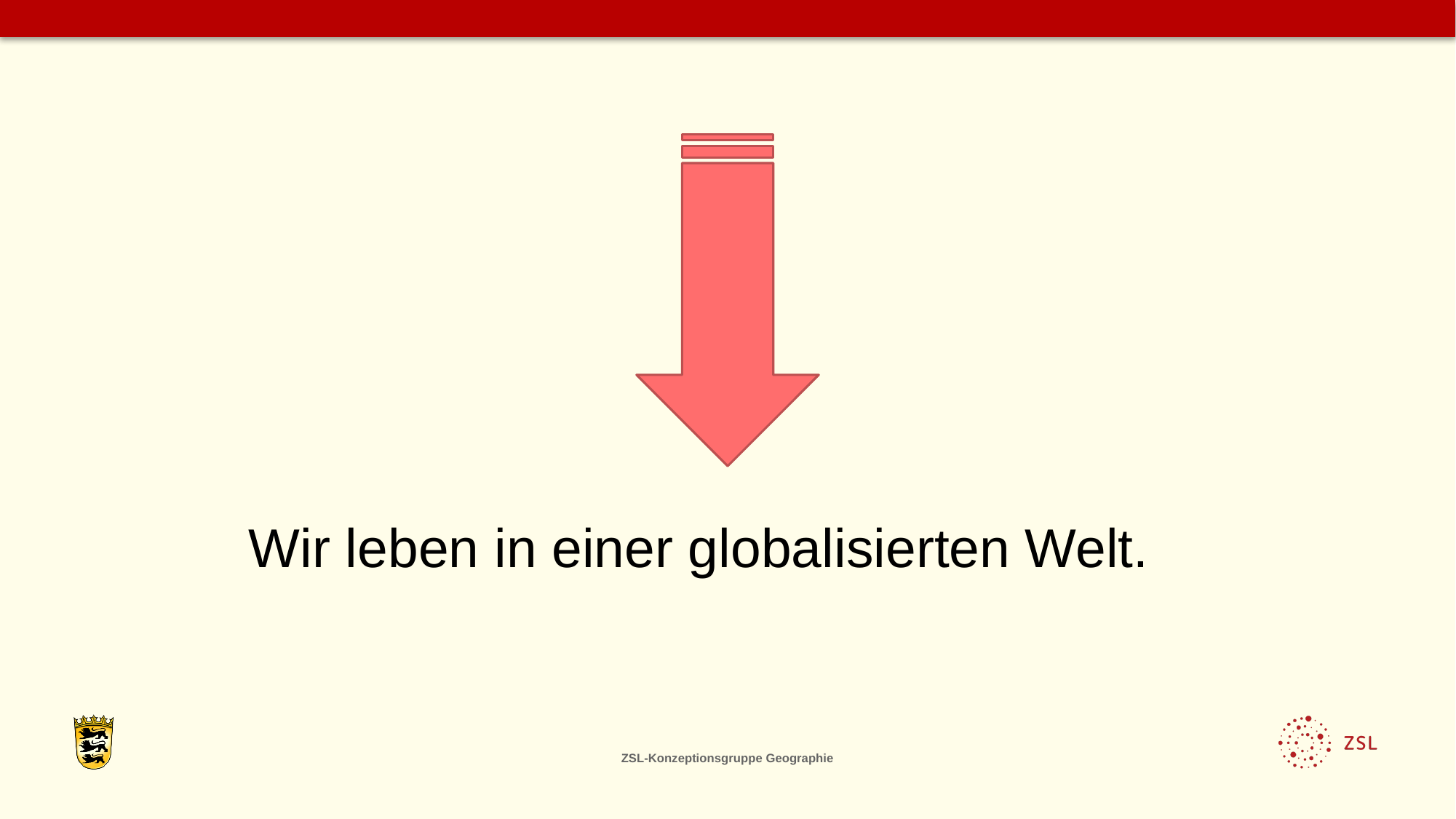

Wir leben in einer globalisierten Welt.
ZSL-Konzeptionsgruppe Geographie